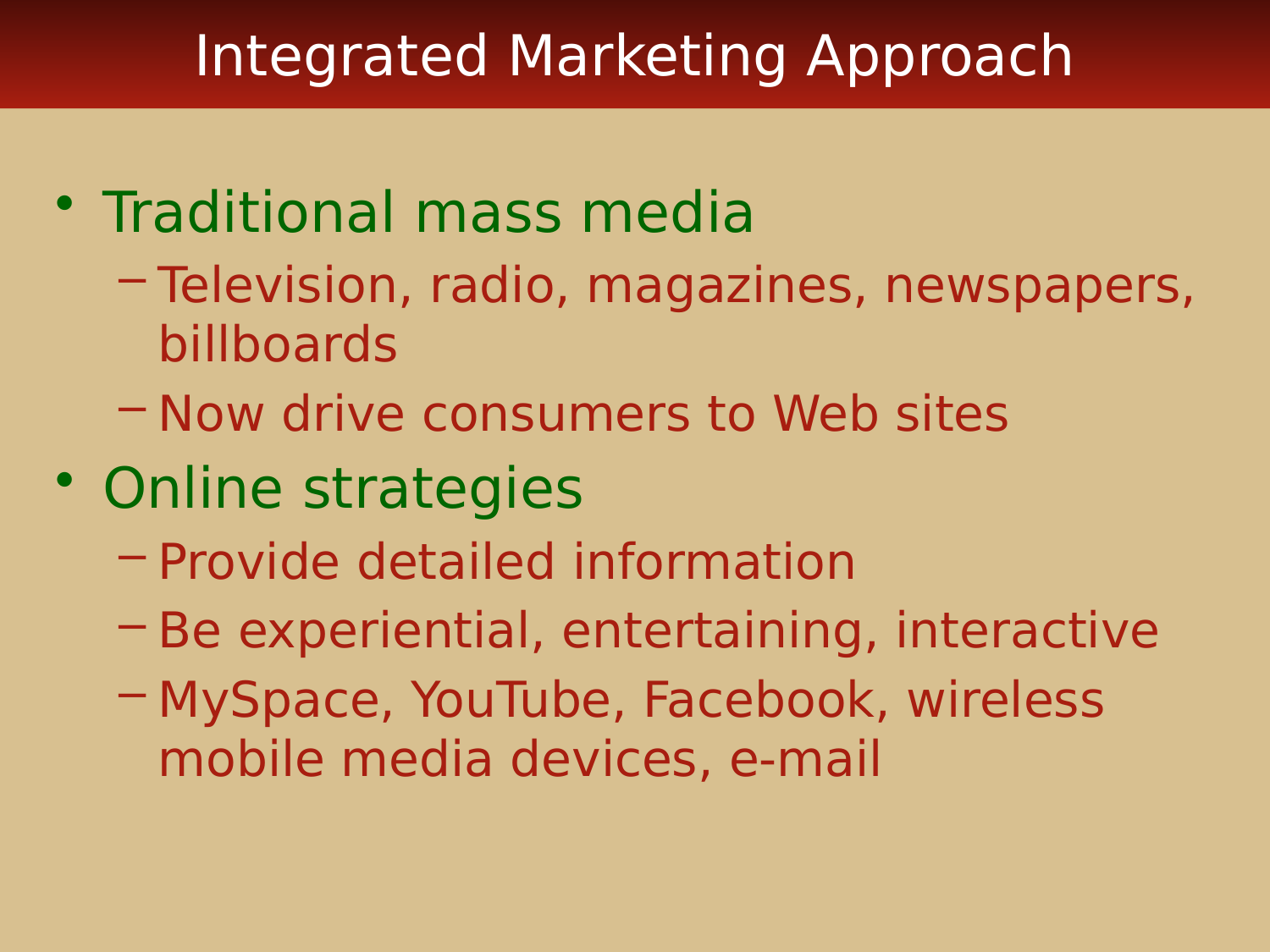

# Integrated Marketing Approach
Traditional mass media
Television, radio, magazines, newspapers, billboards
Now drive consumers to Web sites
Online strategies
Provide detailed information
Be experiential, entertaining, interactive
MySpace, YouTube, Facebook, wireless mobile media devices, e-mail